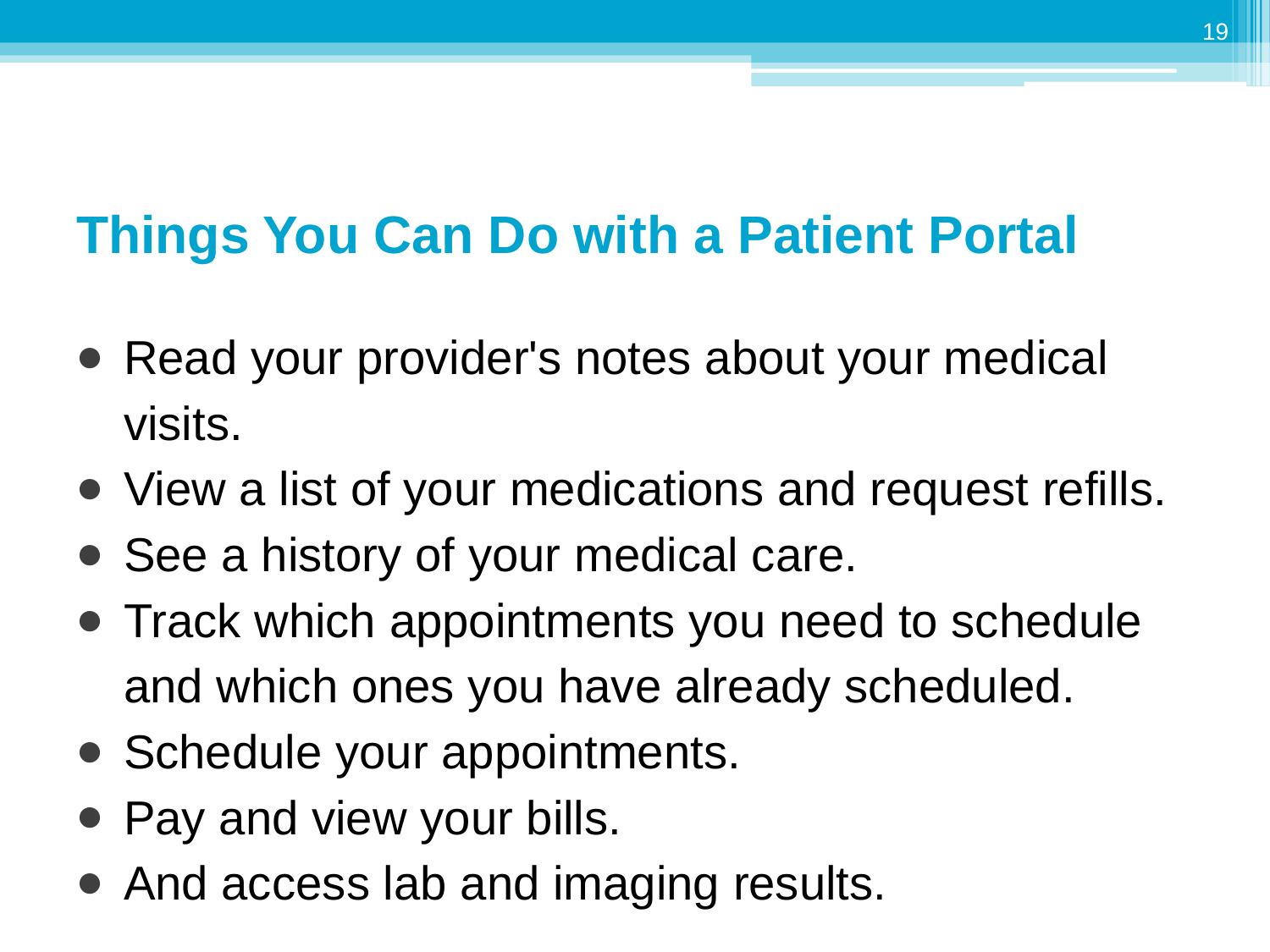

19
# Things You Can Do with a Patient Portal
Read your provider's notes about your medical visits.
View a list of your medications and request refills.
See a history of your medical care.
Track which appointments you need to schedule and which ones you have already scheduled.
Schedule your appointments.
Pay and view your bills.
And access lab and imaging results.